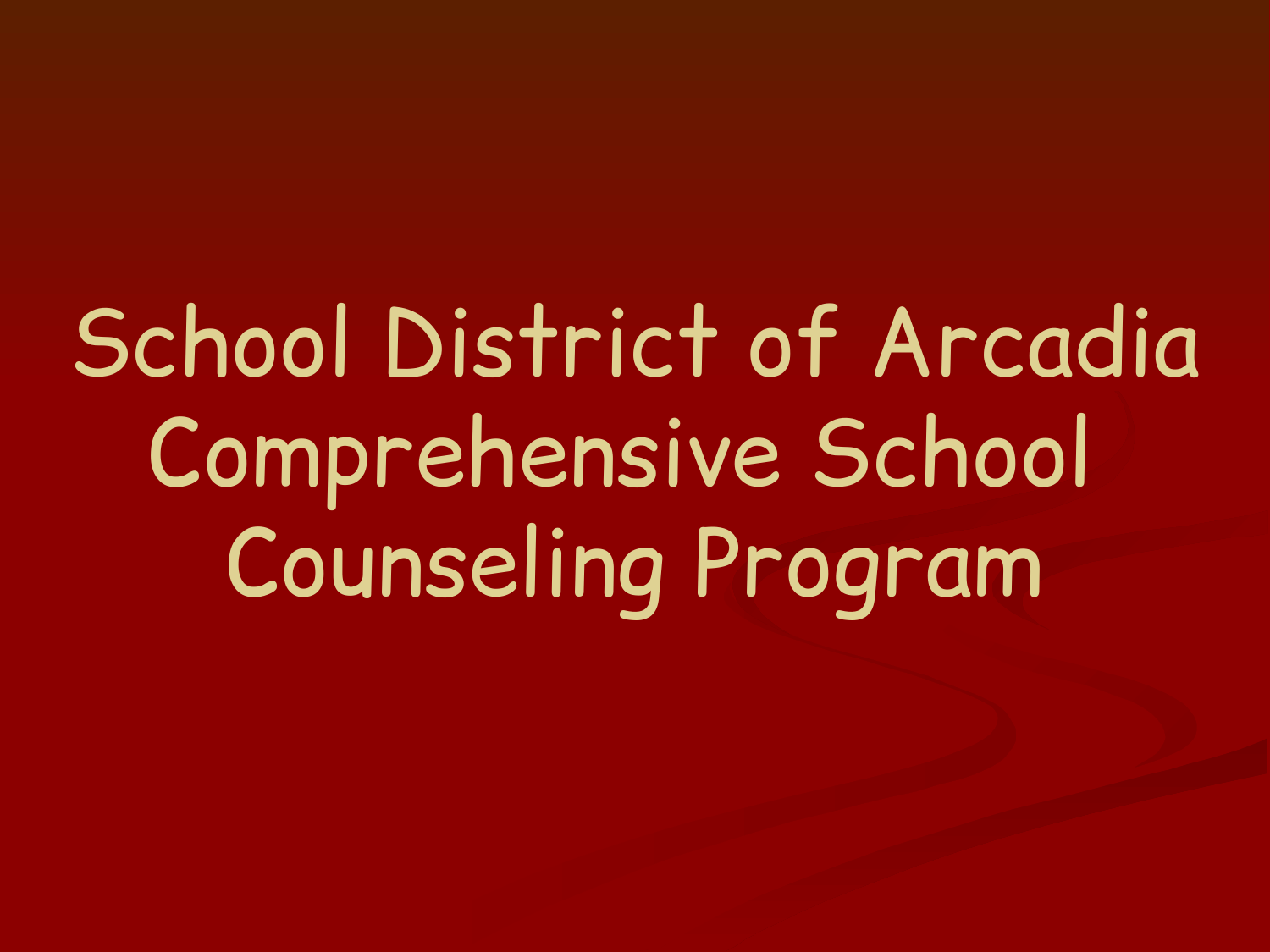

#

School District of Arcadia
Comprehensive School
Counseling Program